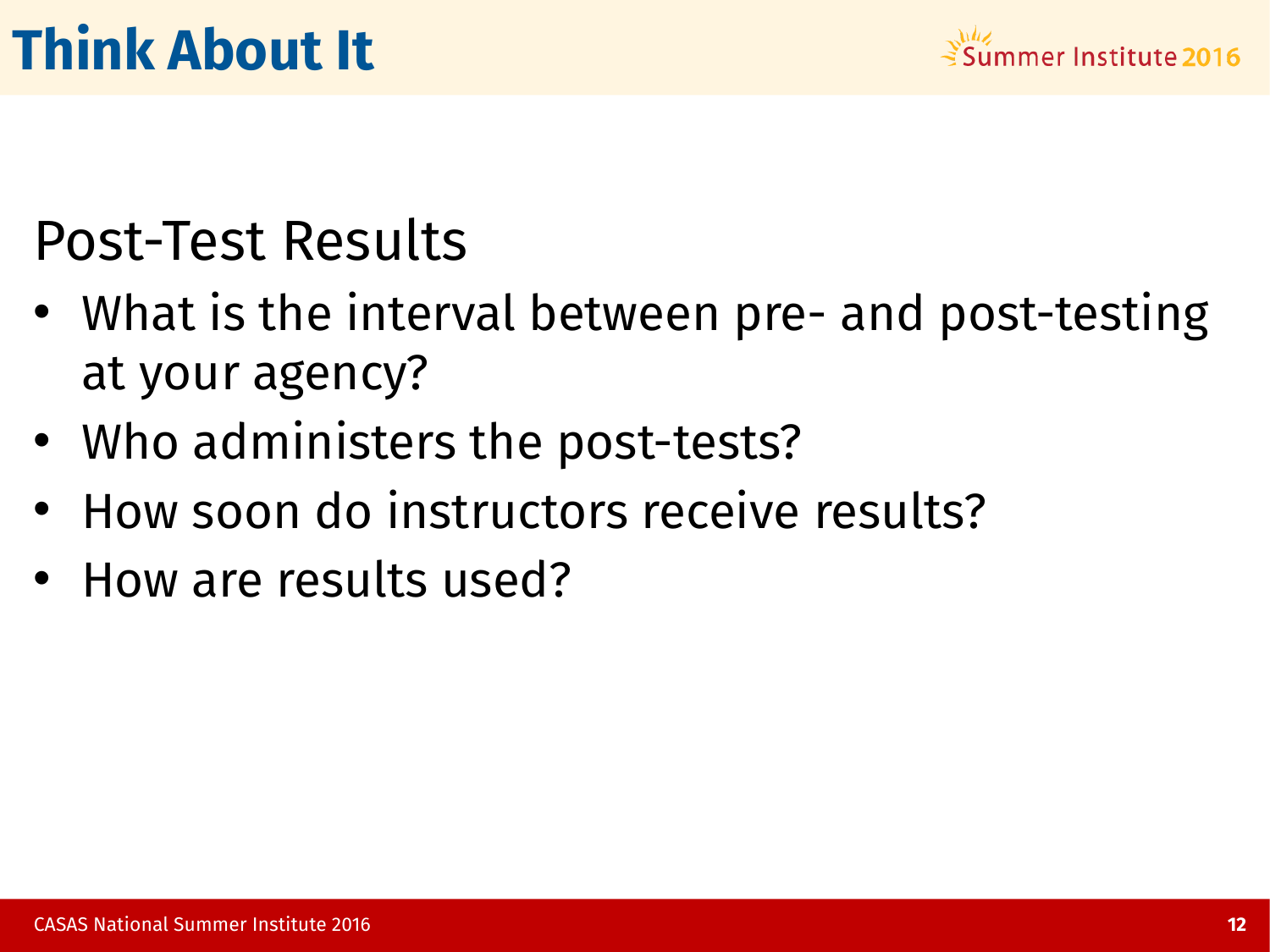

# Think About It

Post-Test Results
What is the interval between pre- and post-testing at your agency?
Who administers the post-tests?
How soon do instructors receive results?
How are results used?
CASAS National Summer Institute 2016
12